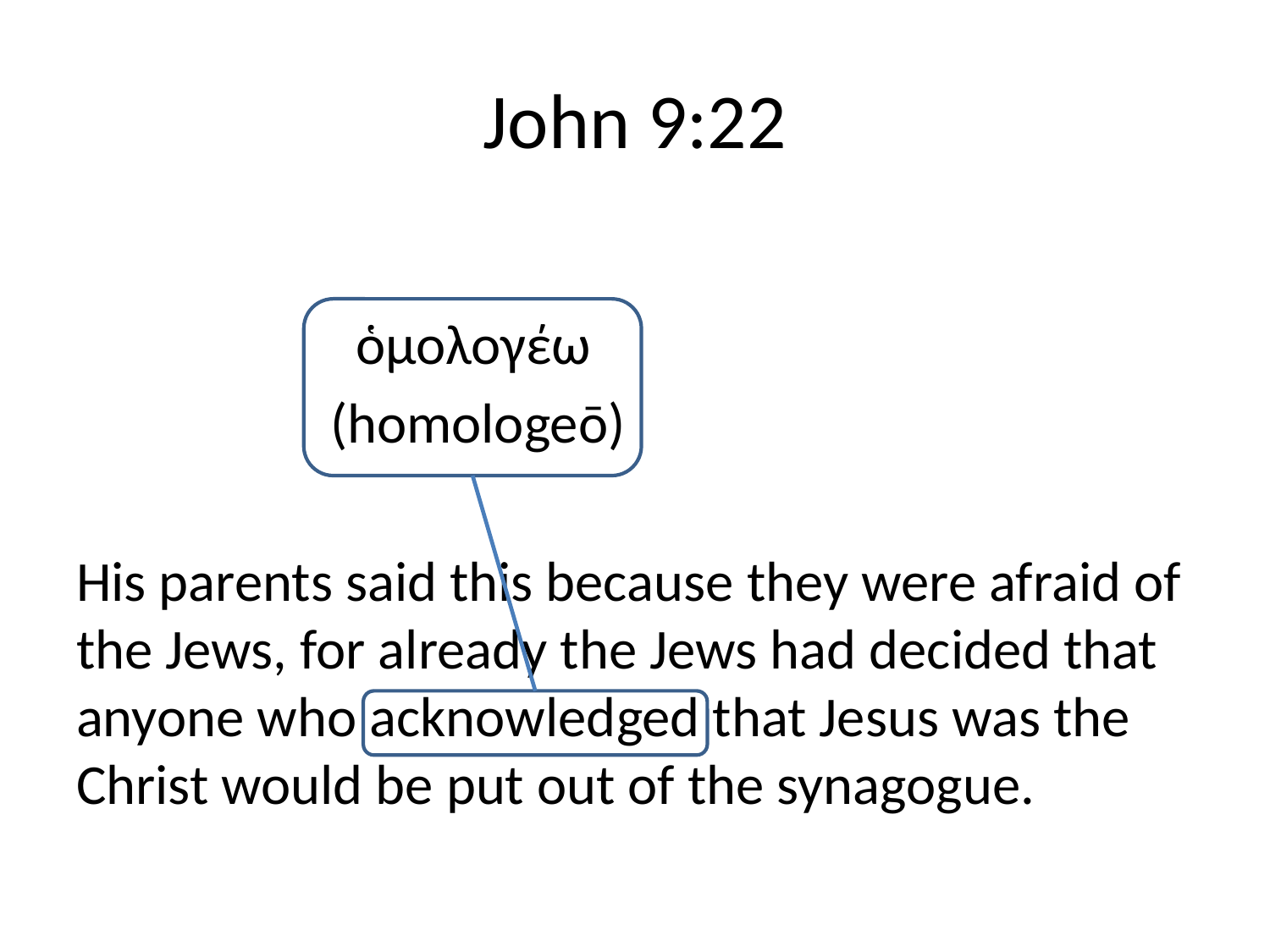

# John 9:22

		  ὁμολογέω
		(homologeō)

His parents said this because they were afraid of the Jews, for already the Jews had decided that anyone who acknowledged that Jesus was the Christ would be put out of the synagogue.